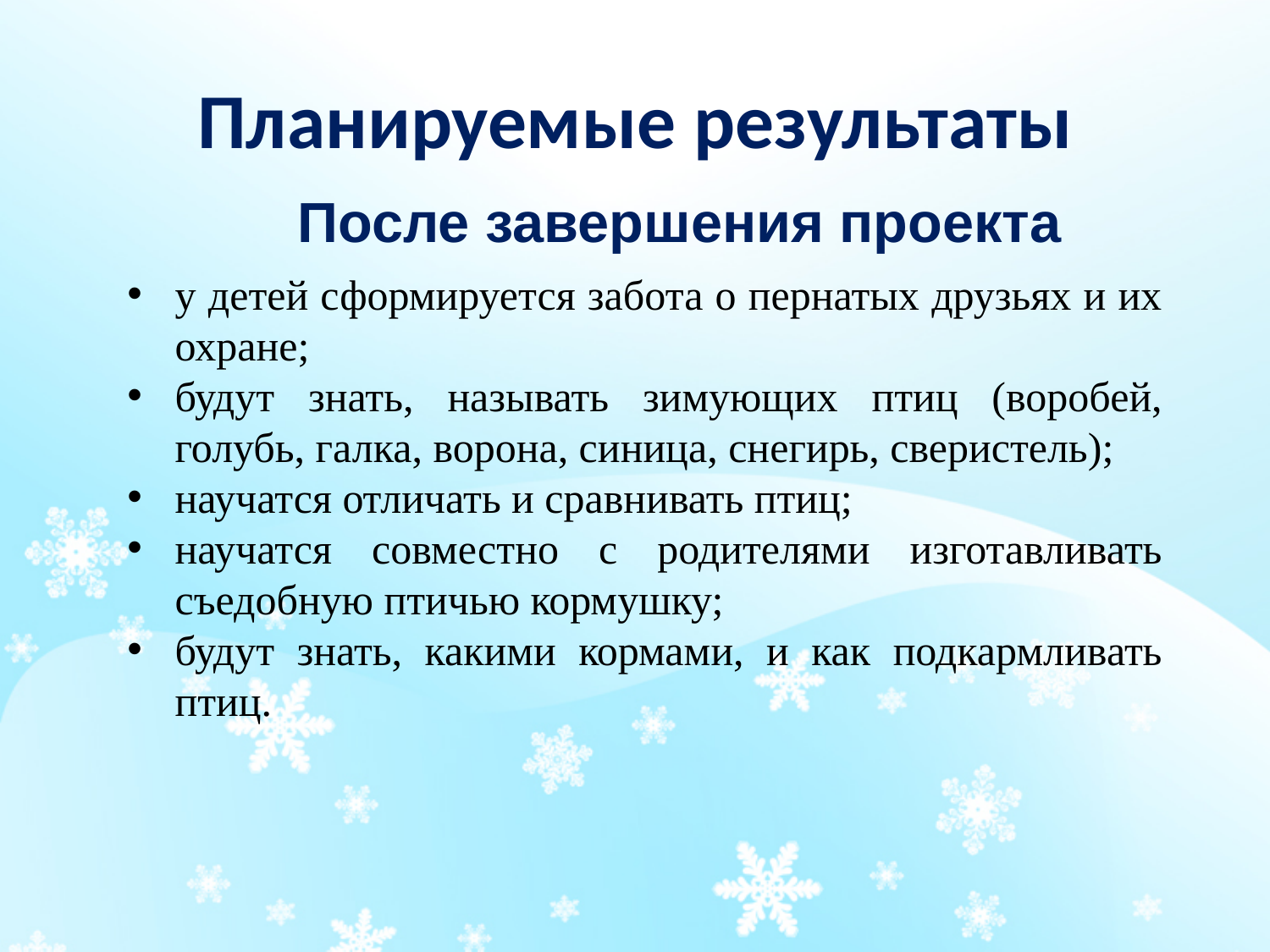

# Планируемые результаты
После завершения проекта
у детей сформируется забота о пернатых друзьях и их охране;
будут знать, называть зимующих птиц (воробей, голубь, галка, ворона, синица, снегирь, сверистель);
научатся отличать и сравнивать птиц;
научатся совместно с родителями изготавливать съедобную птичью кормушку;
будут знать, какими кормами, и как подкармливать птиц.